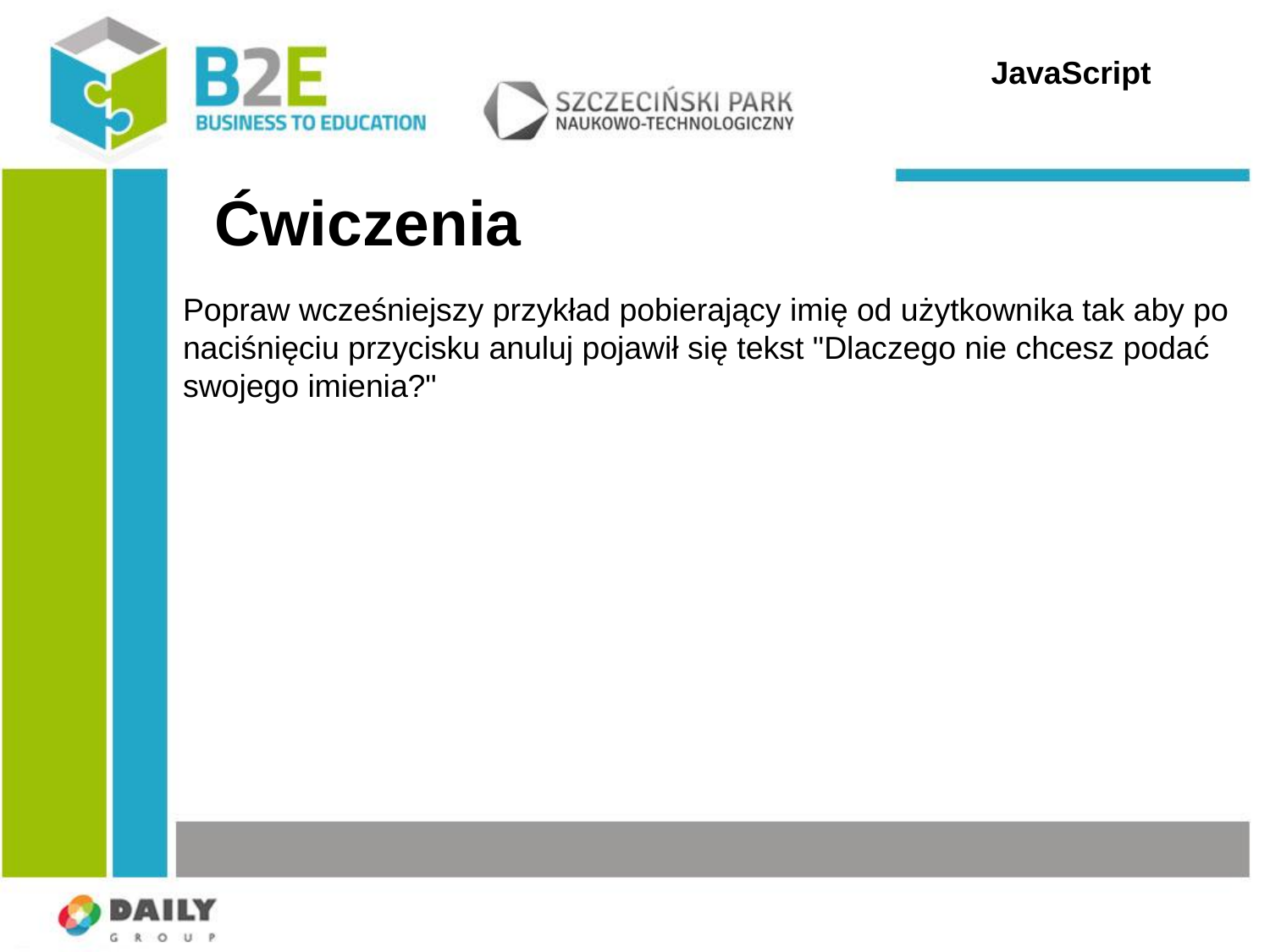

JavaScript
Ćwiczenia
Popraw wcześniejszy przykład pobierający imię od użytkownika tak aby po naciśnięciu przycisku anuluj pojawił się tekst "Dlaczego nie chcesz podać swojego imienia?"